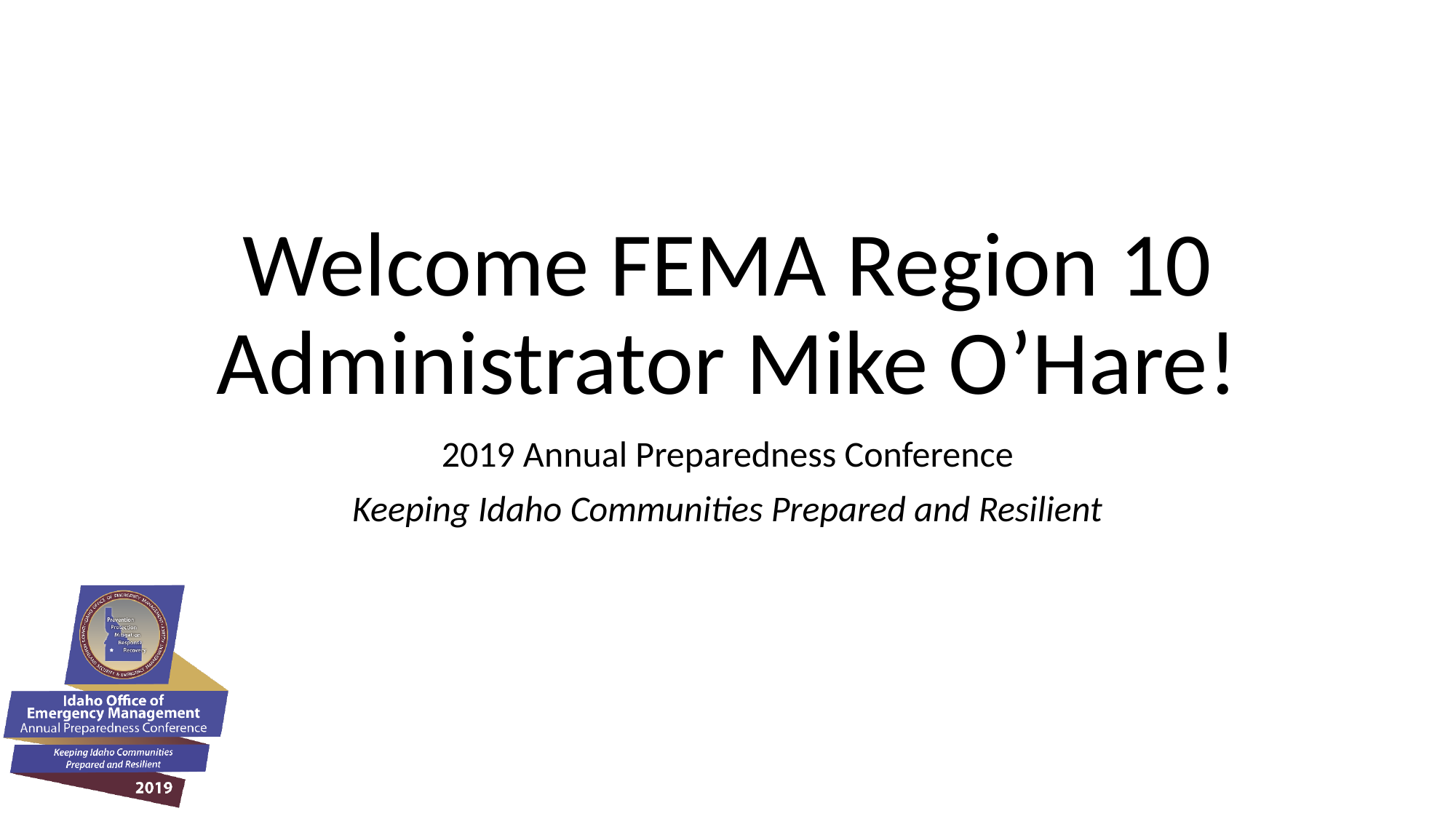

# Welcome FEMA Region 10 Administrator Mike O’Hare!
2019 Annual Preparedness Conference
Keeping Idaho Communities Prepared and Resilient